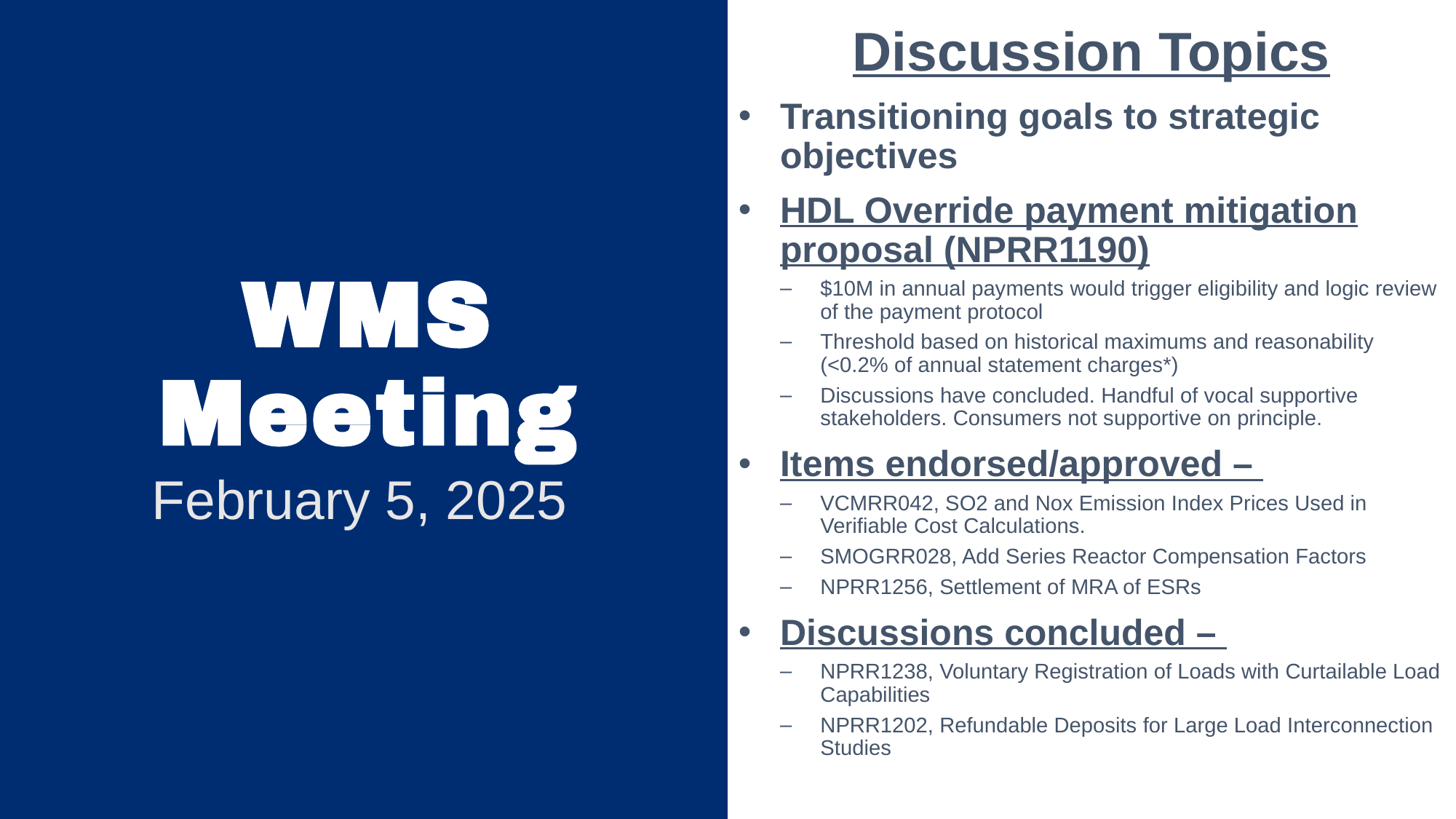

Discussion Topics
Transitioning goals to strategic objectives
HDL Override payment mitigation proposal (NPRR1190)
$10M in annual payments would trigger eligibility and logic review of the payment protocol
Threshold based on historical maximums and reasonability (<0.2% of annual statement charges*)
Discussions have concluded. Handful of vocal supportive stakeholders. Consumers not supportive on principle.
Items endorsed/approved –
VCMRR042, SO2 and Nox Emission Index Prices Used in Verifiable Cost Calculations.
SMOGRR028, Add Series Reactor Compensation Factors
NPRR1256, Settlement of MRA of ESRs
Discussions concluded –
NPRR1238, Voluntary Registration of Loads with Curtailable Load Capabilities
NPRR1202, Refundable Deposits for Large Load Interconnection Studies

# WMS Meeting
February 5, 2025